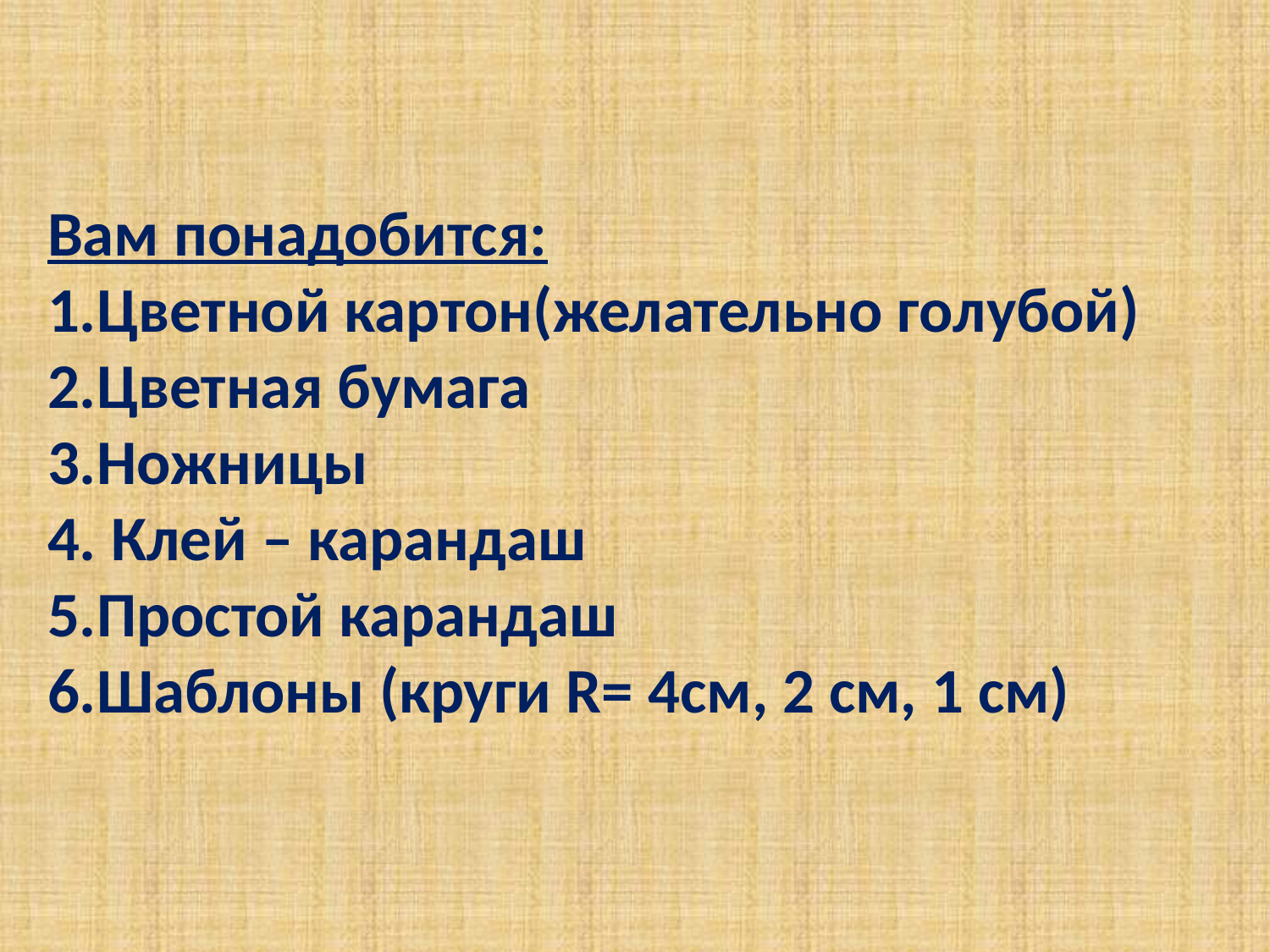

Вам понадобится:
1.Цветной картон(желательно голубой)
2.Цветная бумага
3.Ножницы
4. Клей – карандаш
5.Простой карандаш
6.Шаблоны (круги R= 4см, 2 см, 1 см)